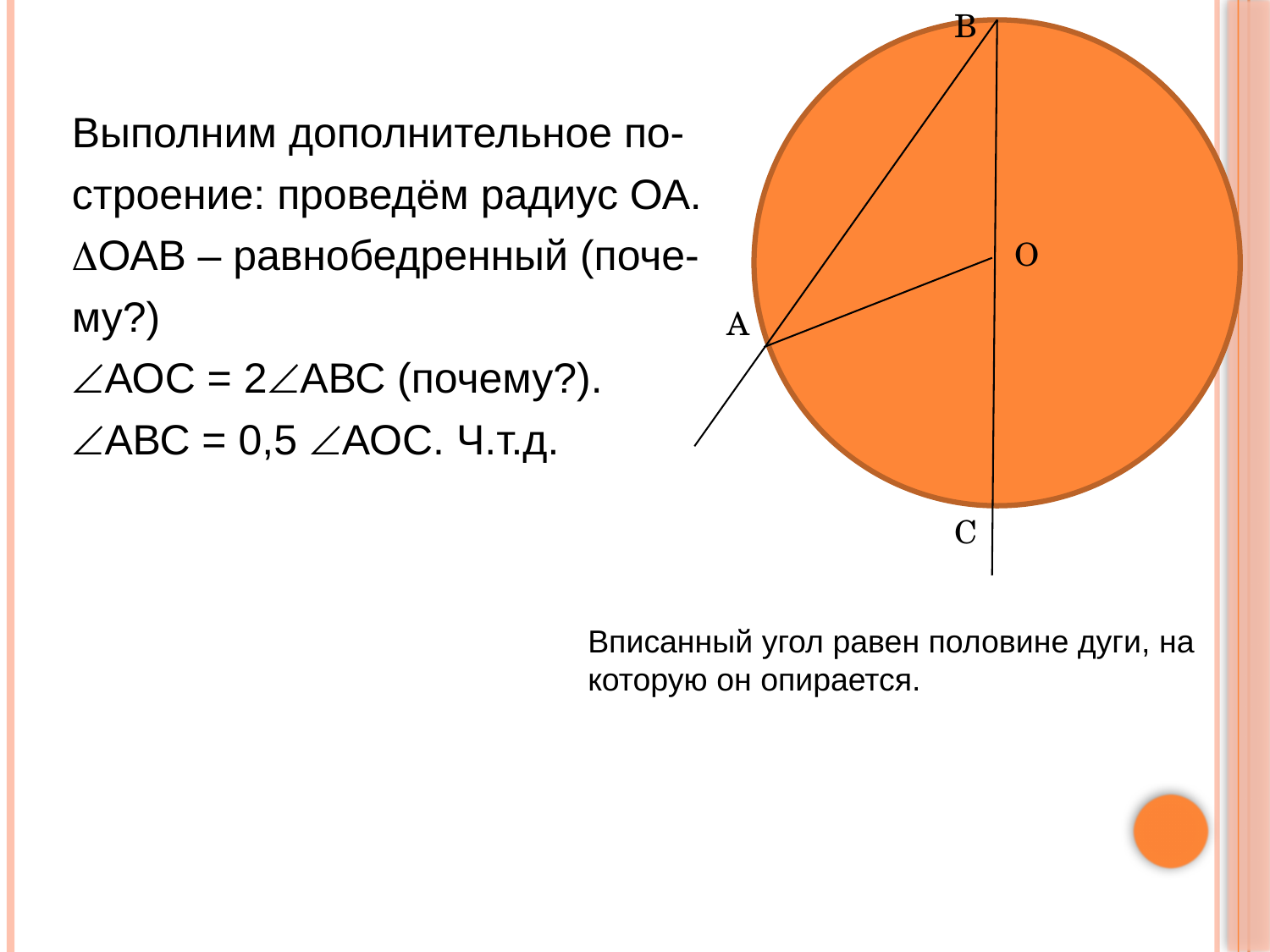

B

#
Выполним дополнительное по-
строение: проведём радиус ОА.
ΔОАВ – равнобедренный (поче-
му?)
∠АОС = 2∠АВС (почему?).
∠АВС = 0,5 ∠АОС. Ч.т.д.
O
A
C
Вписанный угол равен половине дуги, на которую он опирается.